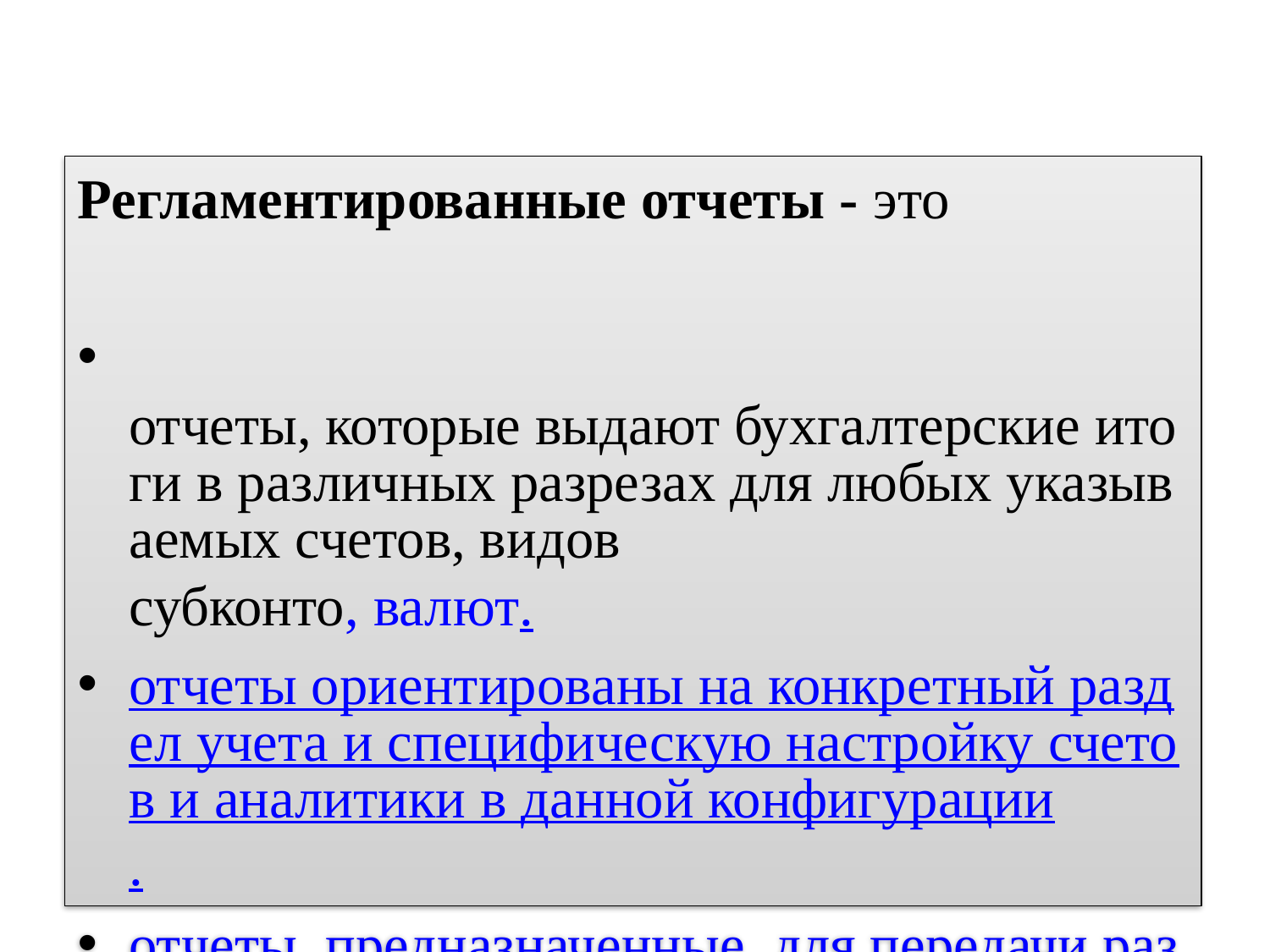

Регламентированные отчеты - это

 отчеты, которые выдают бухгалтерские итоги в различных разрезах для любых указываемых счетов, видов субконто, валют.
отчеты ориентированы на конкретный раздел учета и специфическую настройку счетов и аналитики в данной конфигурации.
отчеты, предназначенные, для передачи различным контролирующим инстанциям